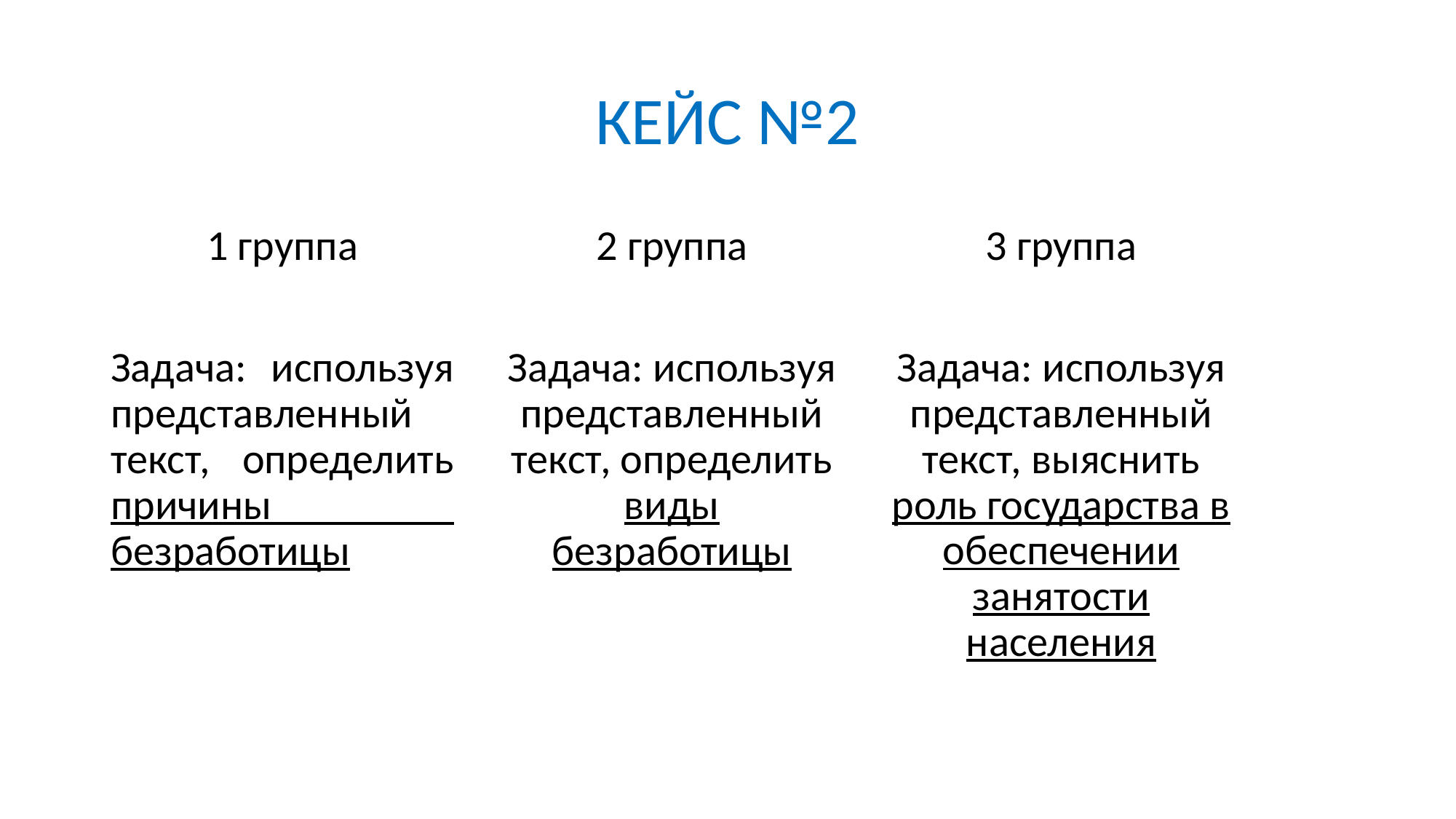

# КЕЙС №2
1 группа

Задача: используя представленный текст, определить причины  безработицы
2 группа

Задача: используя представленный текст, определить виды безработицы

3 группа

Задача: используя представленный текст, выяснить роль государства в обеспечении занятости населения